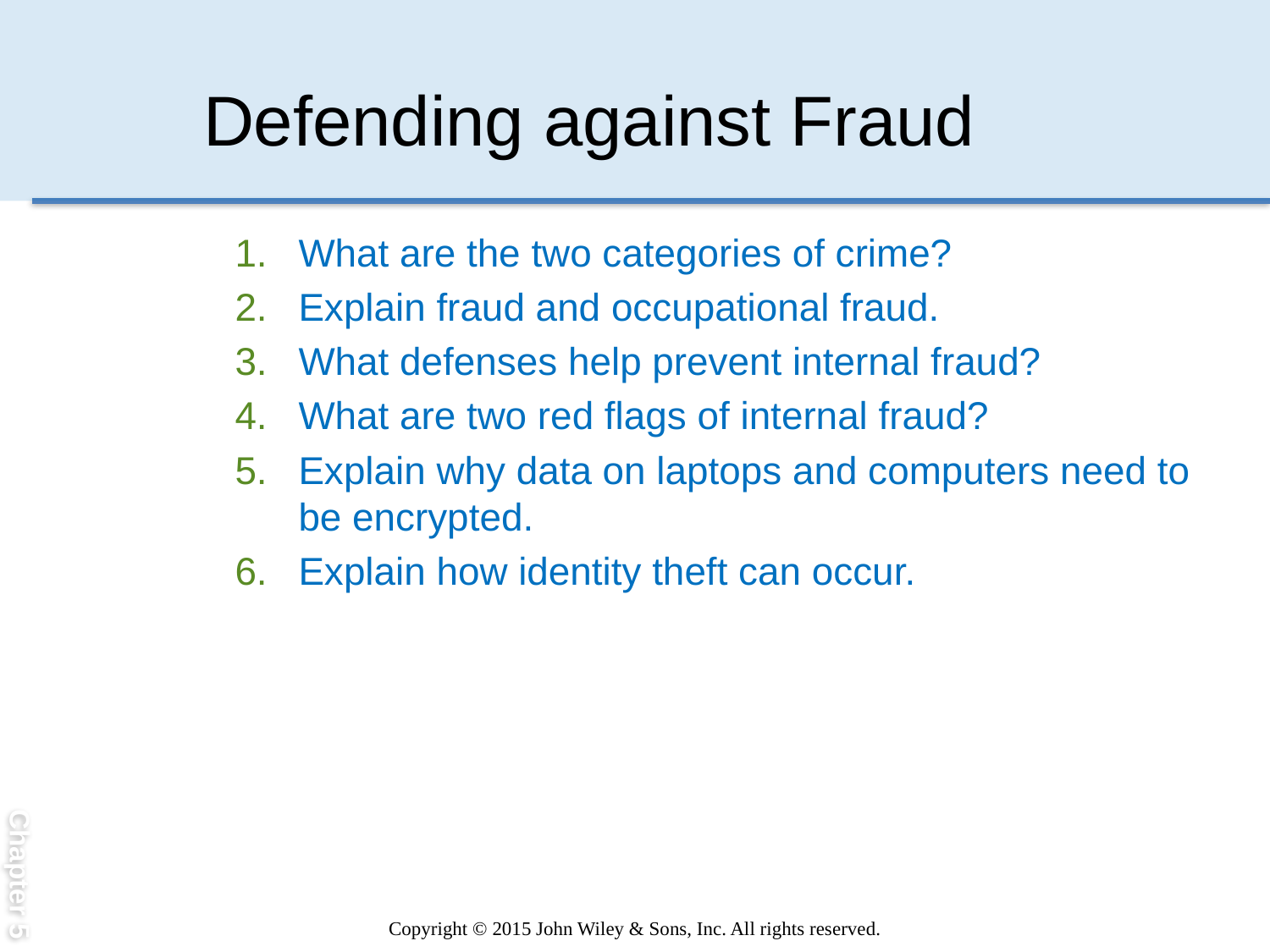

Chapter 5
# Defending against Fraud
What are the two categories of crime?
Explain fraud and occupational fraud.
What defenses help prevent internal fraud?
What are two red flags of internal fraud?
Explain why data on laptops and computers need to be encrypted.
Explain how identity theft can occur.